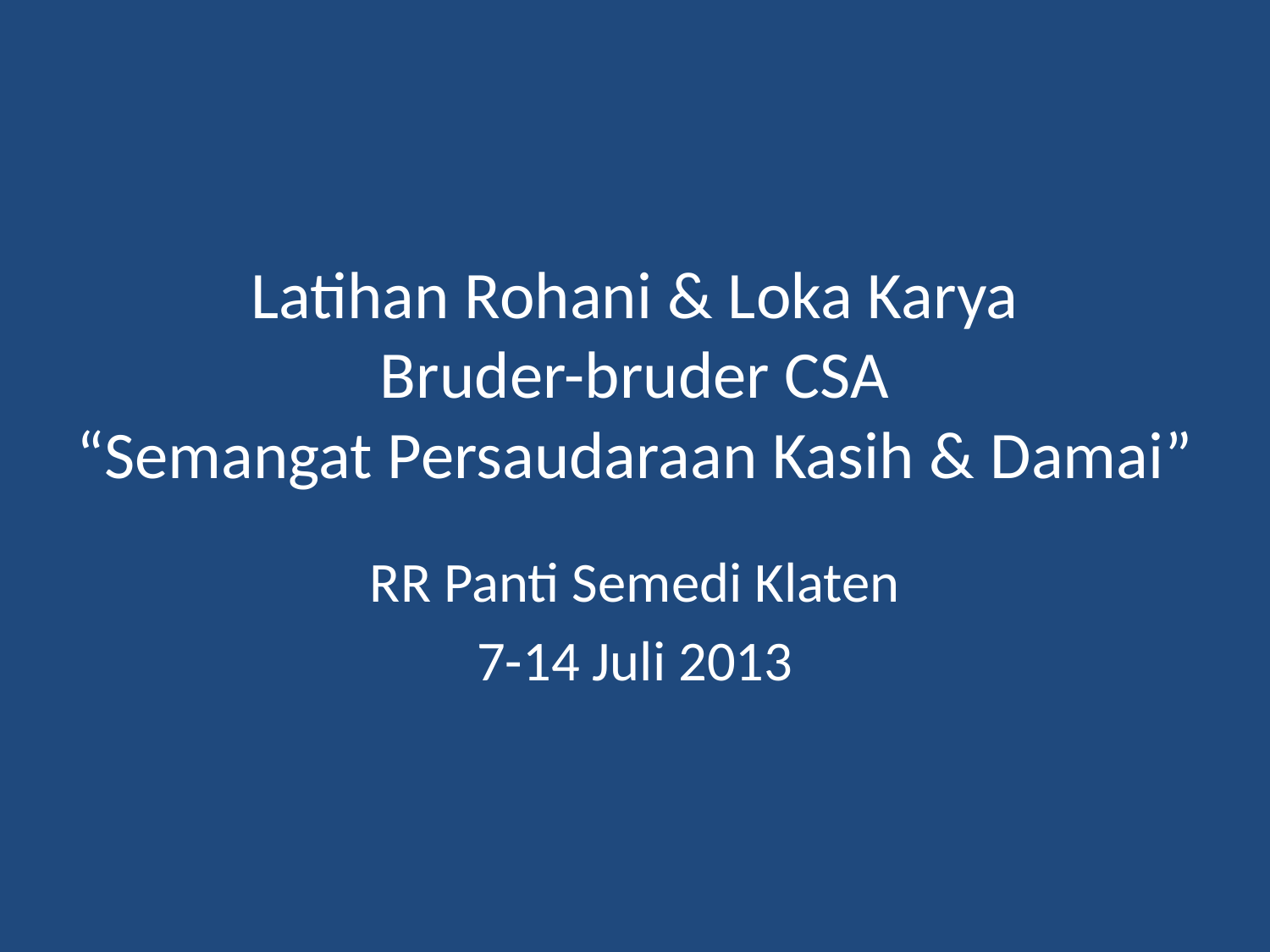

# Latihan Rohani & Loka Karya Bruder-bruder CSA “Semangat Persaudaraan Kasih & Damai”
RR Panti Semedi Klaten
7-14 Juli 2013